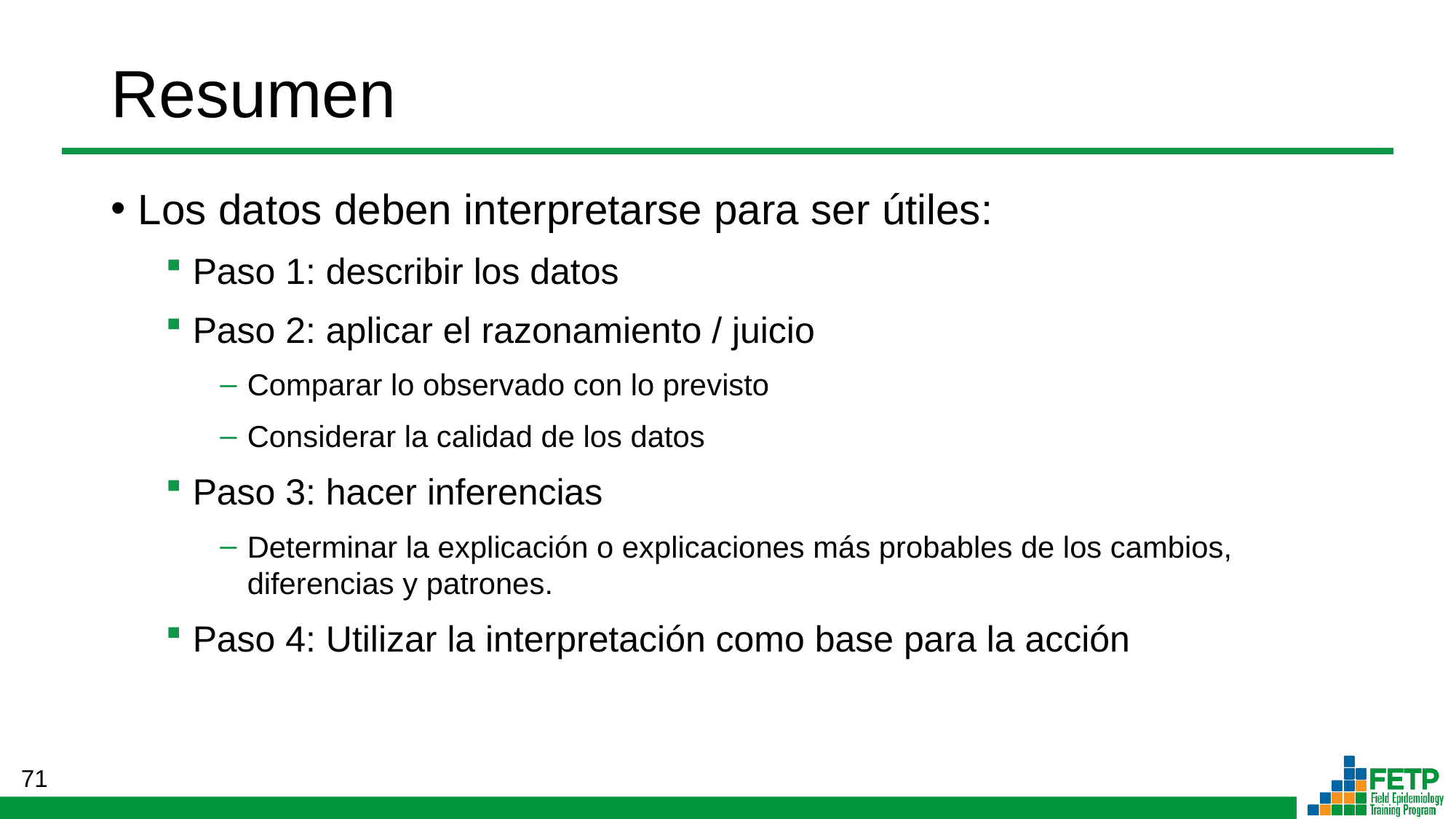

# Resumen
Los datos deben interpretarse para ser útiles:
Paso 1: describir los datos
Paso 2: aplicar el razonamiento / juicio
Comparar lo observado con lo previsto
Considerar la calidad de los datos
Paso 3: hacer inferencias
Determinar la explicación o explicaciones más probables de los cambios, diferencias y patrones.
Paso 4: Utilizar la interpretación como base para la acción